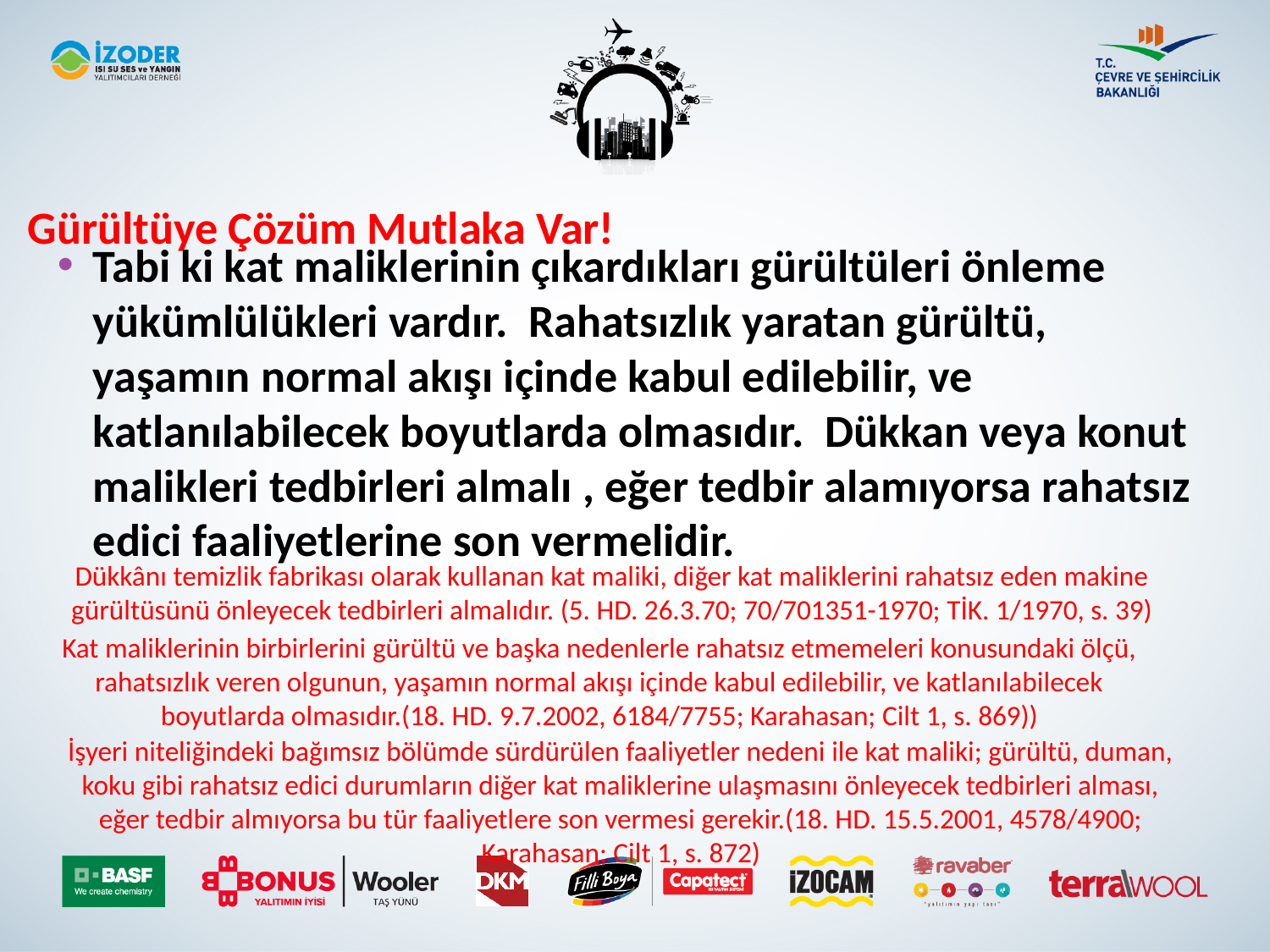

Tabi ki kat maliklerinin çıkardıkları gürültüleri önleme yükümlülükleri vardır.  Rahatsızlık yaratan gürültü, yaşamın normal akışı içinde kabul edilebilir, ve katlanılabilecek boyutlarda olmasıdır.  Dükkan veya konut malikleri tedbirleri almalı , eğer tedbir alamıyorsa rahatsız edici faaliyetlerine son vermelidir.
Gürültüye Çözüm Mutlaka Var!
Dükkânı temizlik fabrikası olarak kullanan kat maliki, diğer kat maliklerini rahatsız eden makine gürültüsünü önleyecek tedbirleri almalıdır. (5. HD. 26.3.70; 70/701351-1970; TİK. 1/1970, s. 39)
Kat maliklerinin birbirlerini gürültü ve başka nedenlerle rahatsız etmemeleri konusundaki ölçü, rahatsızlık veren olgunun, yaşamın normal akışı içinde kabul edilebilir, ve katlanılabilecek boyutlarda olmasıdır.(18. HD. 9.7.2002, 6184/7755; Karahasan; Cilt 1, s. 869))
İşyeri niteliğindeki bağımsız bölümde sürdürülen faaliyetler nedeni ile kat maliki; gürültü, duman, koku gibi rahatsız edici durumların diğer kat maliklerine ulaşmasını önleyecek tedbirleri alması, eğer tedbir almıyorsa bu tür faaliyetlere son vermesi gerekir.(18. HD. 15.5.2001, 4578/4900; Karahasan; Cilt 1, s. 872)